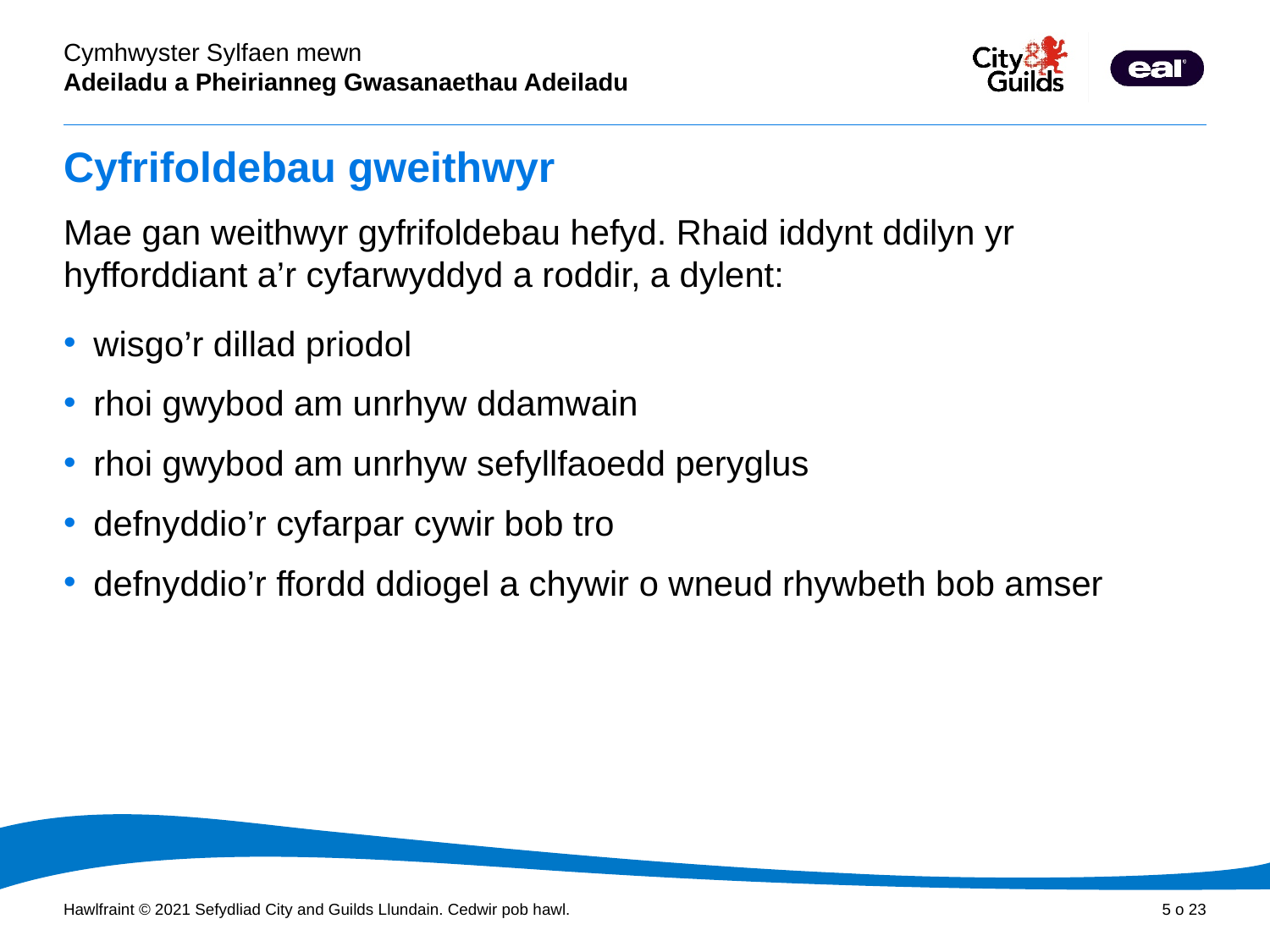

# Cyfrifoldebau gweithwyr
Mae gan weithwyr gyfrifoldebau hefyd. Rhaid iddynt ddilyn yr hyfforddiant a’r cyfarwyddyd a roddir, a dylent:
wisgo’r dillad priodol
rhoi gwybod am unrhyw ddamwain
rhoi gwybod am unrhyw sefyllfaoedd peryglus
defnyddio’r cyfarpar cywir bob tro
defnyddio’r ffordd ddiogel a chywir o wneud rhywbeth bob amser